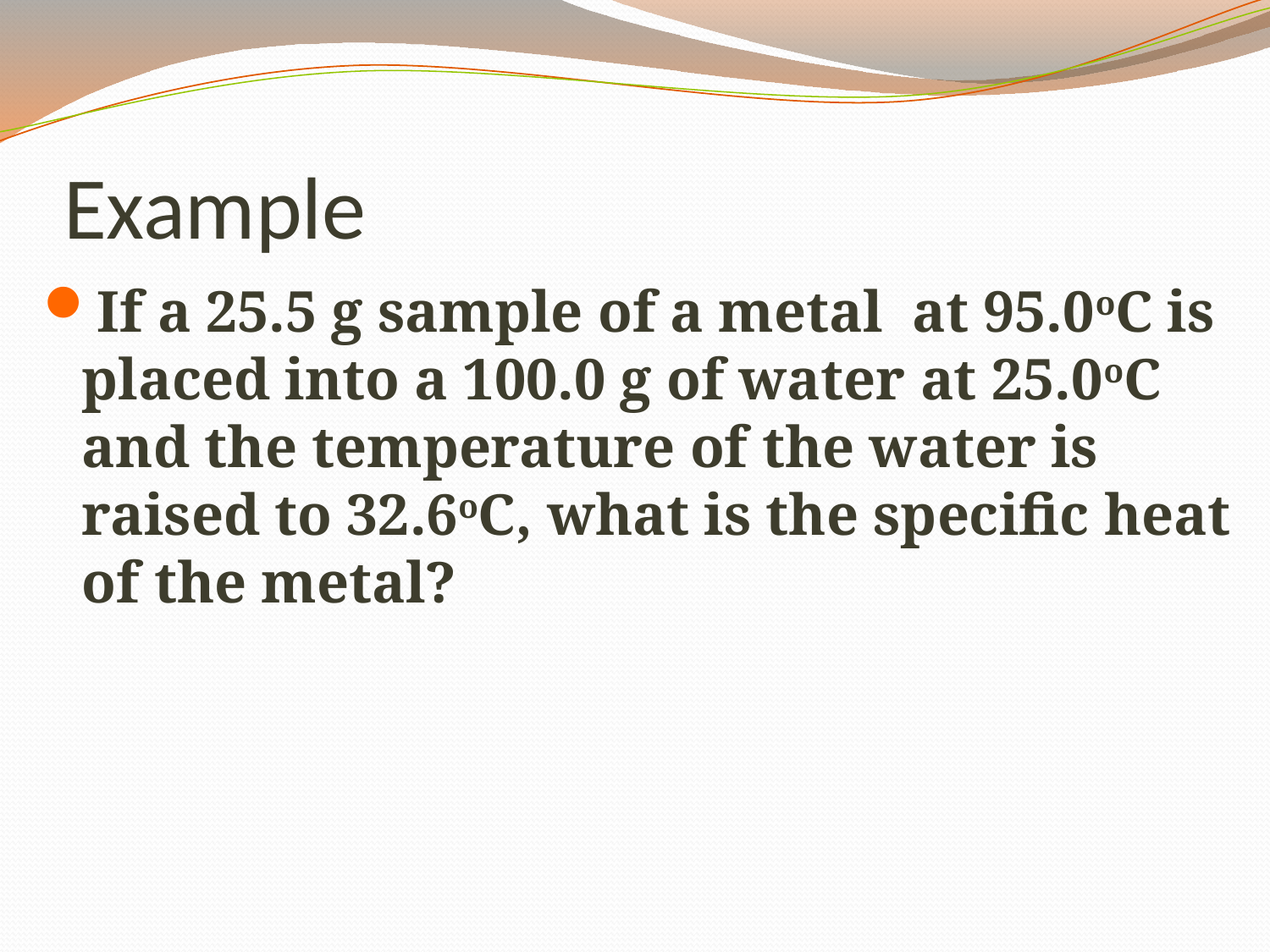

# Example
If a 25.5 g sample of a metal  at 95.0oC is placed into a 100.0 g of water at 25.0oC and the temperature of the water is raised to 32.6oC, what is the specific heat of the metal?